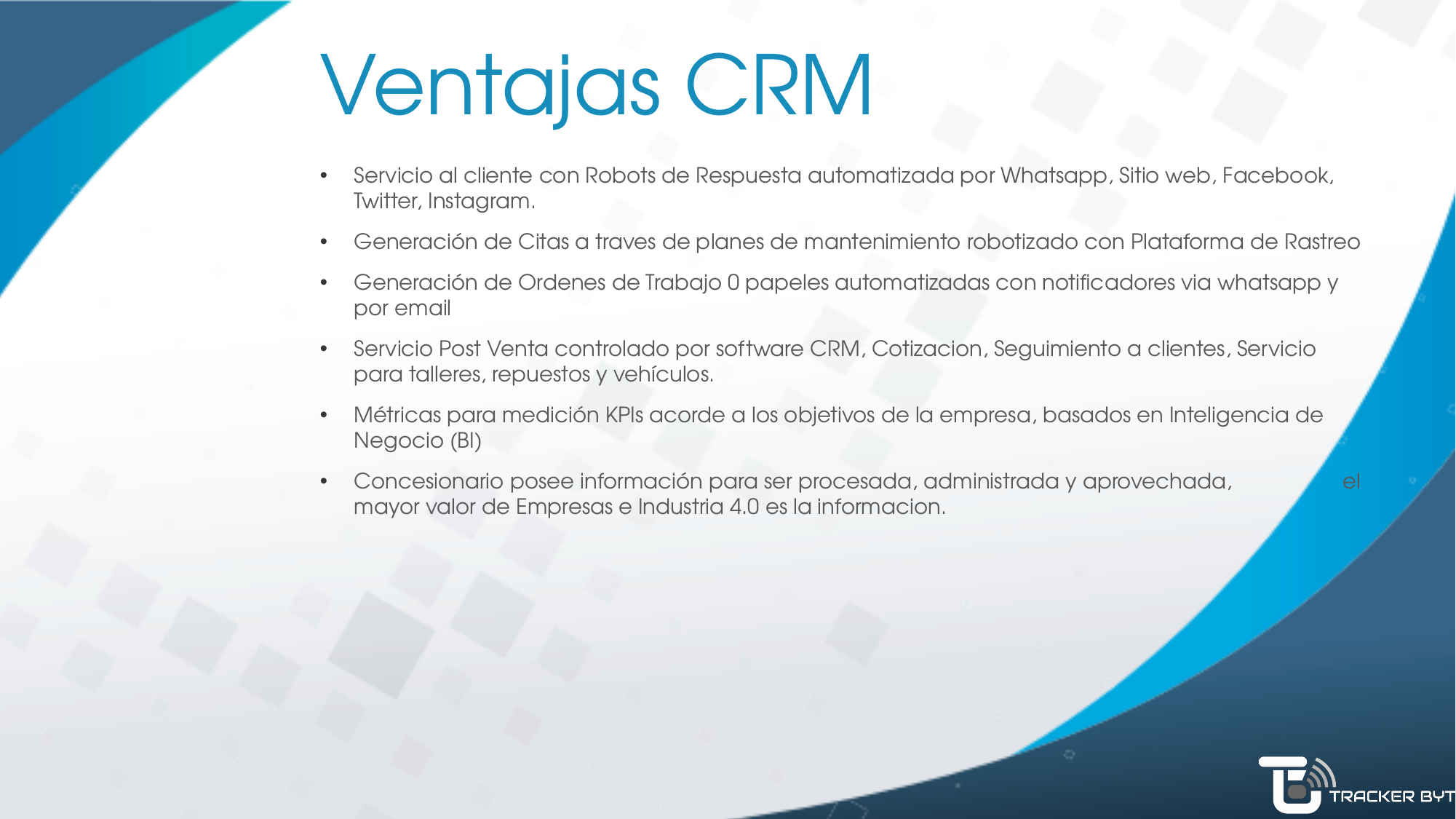

# Ventajas CRM
Servicio al cliente con Robots de Respuesta automatizada por Whatsapp, Sitio web, Facebook, Twitter, Instagram.
Generación de Citas a traves de planes de mantenimiento robotizado con Plataforma de Rastreo
Generación de Ordenes de Trabajo 0 papeles automatizadas con notificadores via whatsapp y por email
Servicio Post Venta controlado por software CRM, Cotizacion, Seguimiento a clientes, Servicio para talleres, repuestos y vehículos.
Métricas para medición KPIs acorde a los objetivos de la empresa, basados en Inteligencia de Negocio (BI)
Concesionario posee información para ser procesada, administrada y aprovechada,                   el mayor valor de Empresas e Industria 4.0 es la informacion.